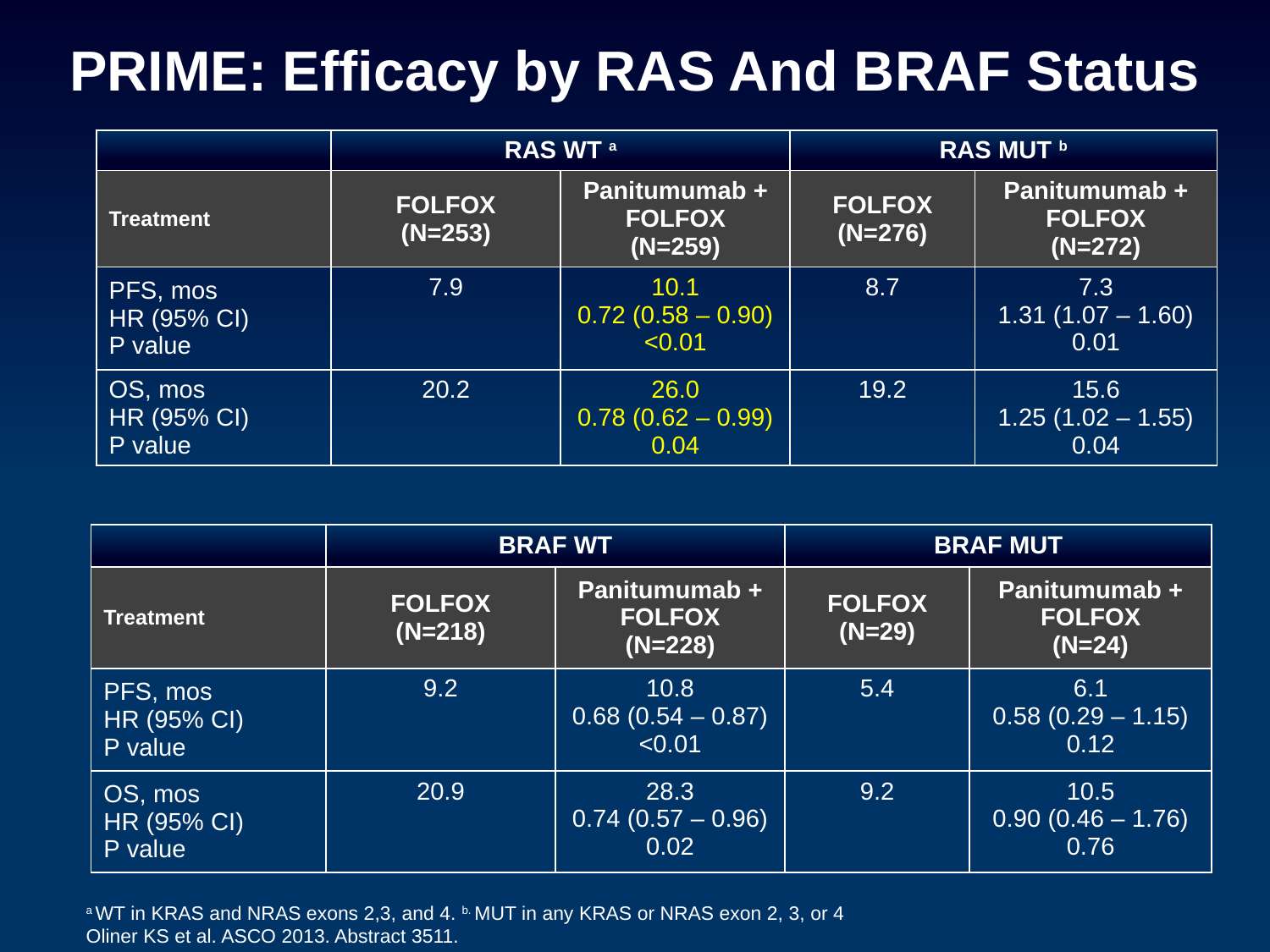

PRIME: Efficacy by RAS And BRAF Status
|  | RAS WT a |  | RAS MUT b |  |
| --- | --- | --- | --- | --- |
| Treatment | FOLFOX (N=253) | Panitumumab + FOLFOX (N=259) | FOLFOX (N=276) | Panitumumab + FOLFOX (N=272) |
| PFS, mos HR (95% CI) P value | 7.9 | 10.1 0.72 (0.58 – 0.90) <0.01 | 8.7 | 7.3 1.31 (1.07 – 1.60) 0.01 |
| OS, mos HR (95% CI) P value | 20.2 | 26.0 0.78 (0.62 – 0.99) 0.04 | 19.2 | 15.6 1.25 (1.02 – 1.55) 0.04 |
|  | BRAF WT |  | BRAF MUT |  |
| --- | --- | --- | --- | --- |
| Treatment | FOLFOX (N=218) | Panitumumab + FOLFOX (N=228) | FOLFOX (N=29) | Panitumumab + FOLFOX (N=24) |
| PFS, mos HR (95% CI) P value | 9.2 | 10.8 0.68 (0.54 – 0.87) <0.01 | 5.4 | 6.1 0.58 (0.29 – 1.15) 0.12 |
| OS, mos HR (95% CI) P value | 20.9 | 28.3 0.74 (0.57 – 0.96) 0.02 | 9.2 | 10.5 0.90 (0.46 – 1.76) 0.76 |
a WT in KRAS and NRAS exons 2,3, and 4. b. MUT in any KRAS or NRAS exon 2, 3, or 4
Oliner KS et al. ASCO 2013. Abstract 3511.